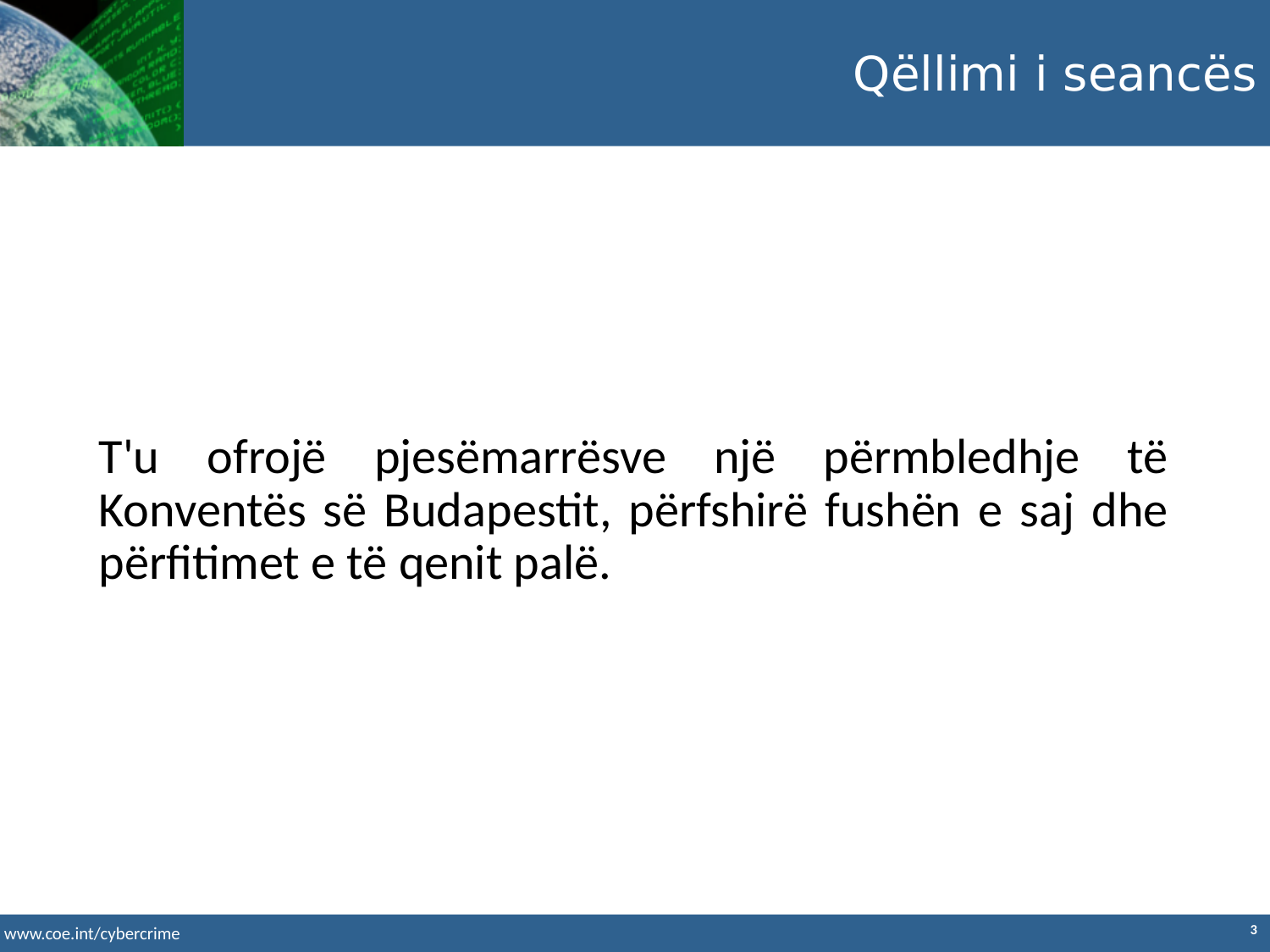

Qëllimi i seancës

T'u ofrojë pjesëmarrësve një përmbledhje të Konventës së Budapestit, përfshirë fushën e saj dhe përfitimet e të qenit palë.

3